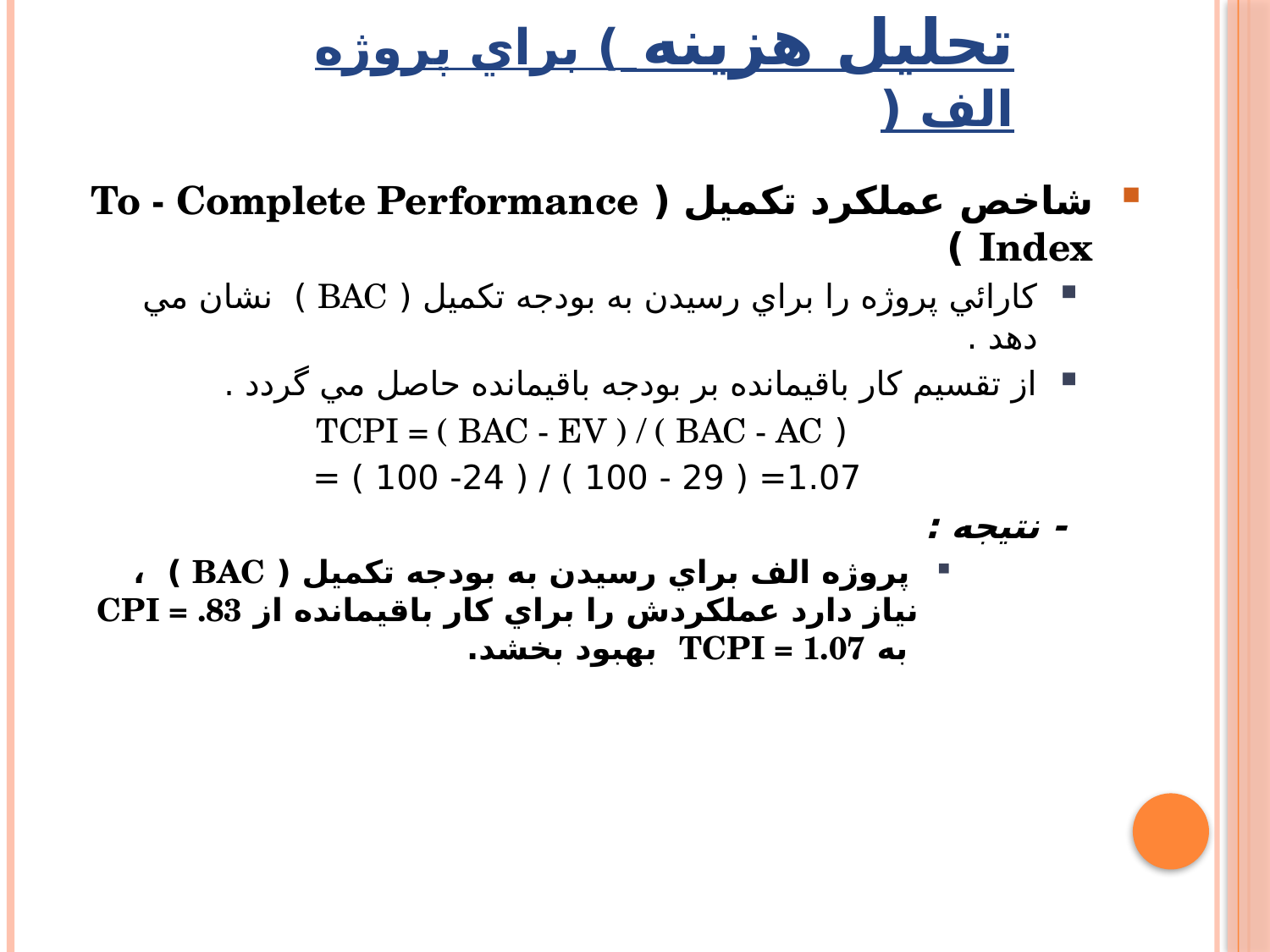

تحليل هزينه ) براي پروژه الف (
شاخص عملكرد تكميل ( To - Complete Performance Index )
كارائي پروژه را براي رسيدن به بودجه تكميل ( BAC )  نشان مي دهد .
از تقسيم كار باقيمانده بر بودجه باقيمانده حاصل مي گردد .
 ( TCPI = ( BAC - EV ) / ( BAC - AC
   1.07= ( 29 - 100 ) / ( 24- 100 ) =
 - نتيجه :
 پروژه الف براي رسيدن به بودجه تكميل ( BAC )  ، نياز دارد عملكردش را براي كار باقيمانده از CPI = .83  به TCPI = 1.07  بهبود بخشد.